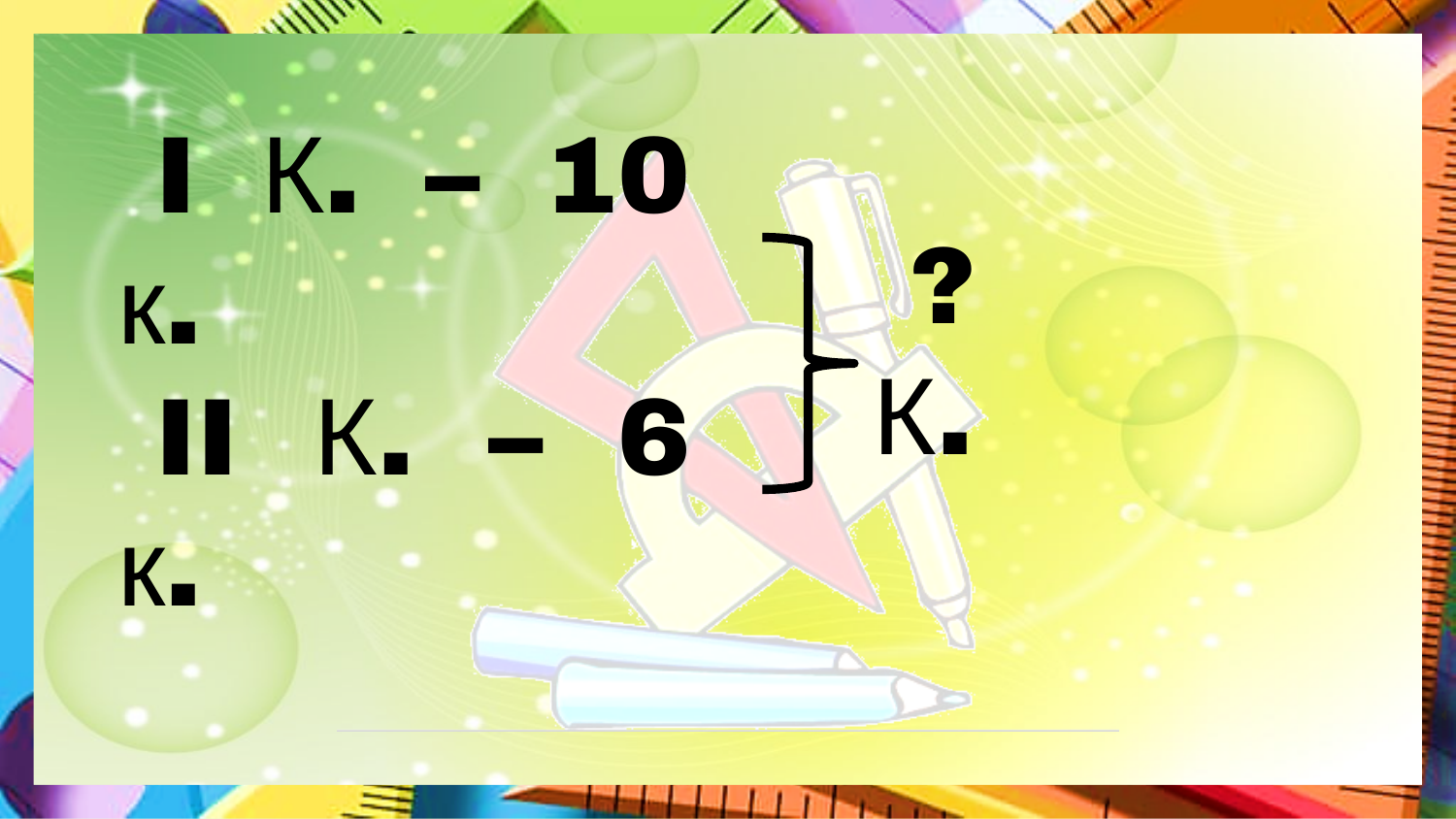

I К. – 10 к.
II К. – 6 к.

? К.